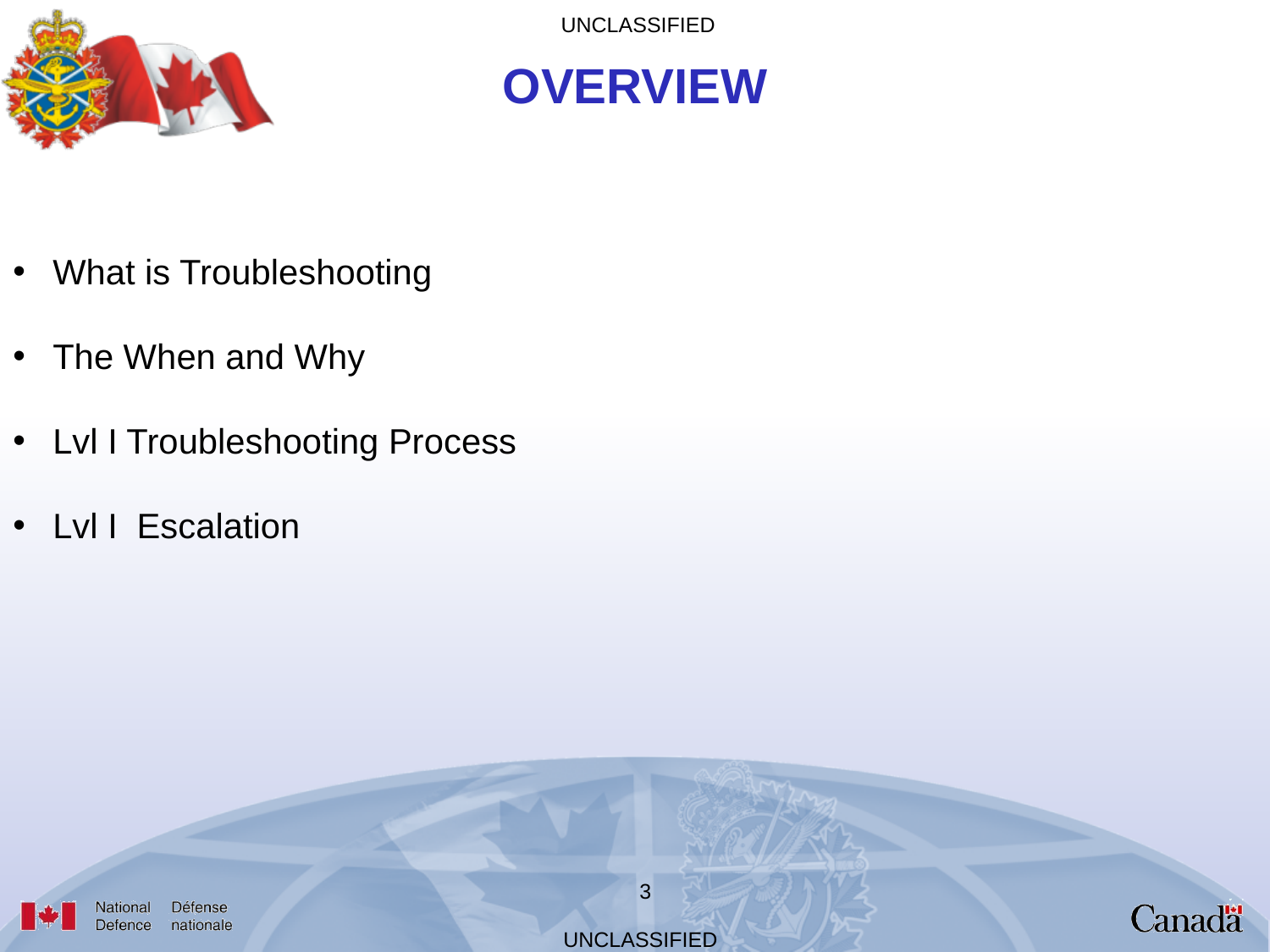

OVERVIEW
What is Troubleshooting

The When and Why

Lvl I Troubleshooting Process

Lvl I  Escalation